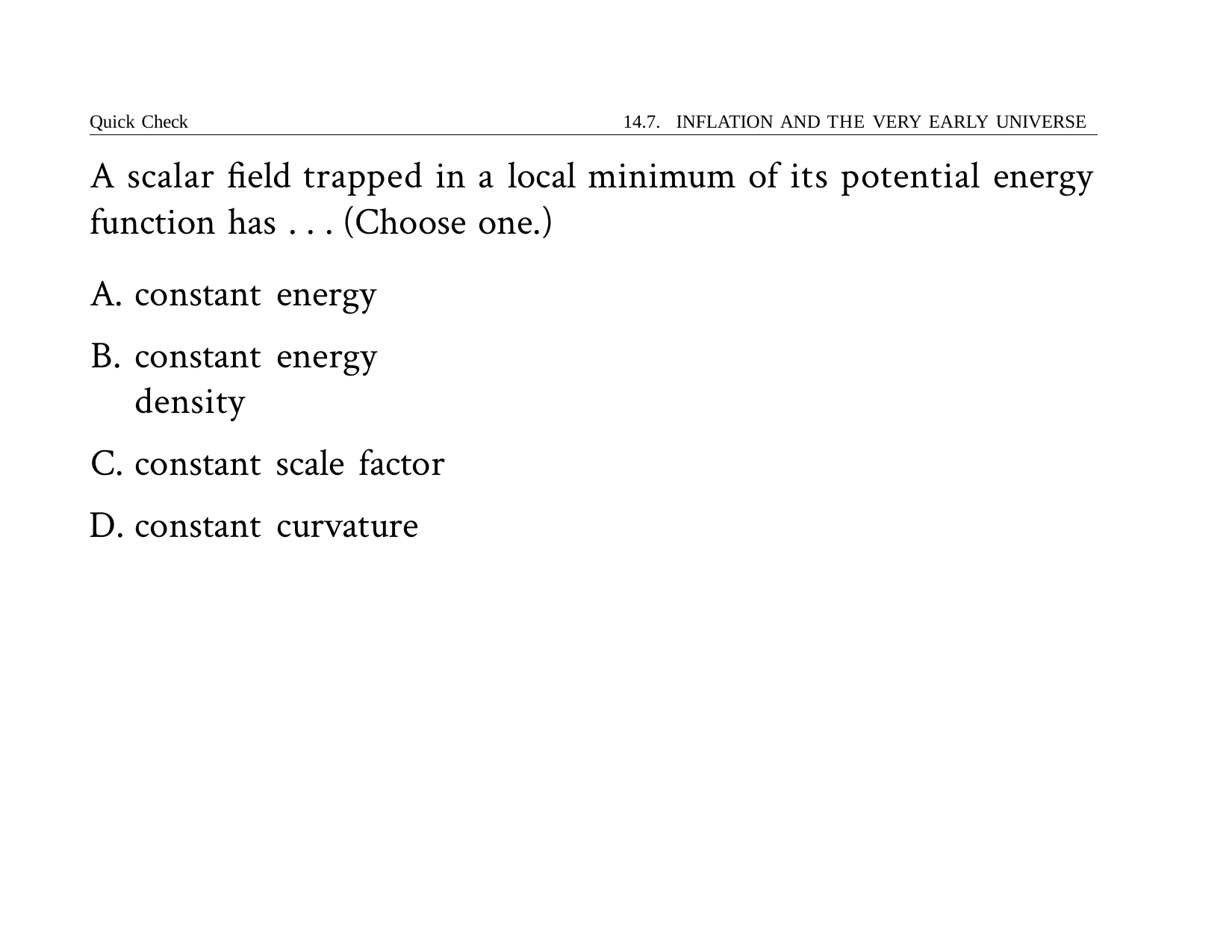

Quick Check	14.7.  INFLATION AND THE VERY EARLY UNIVERSE

# A scalar field trapped in a local minimum of its potential energy function has . . . (Choose one.)
constant energy
constant energy density
constant scale factor
constant curvature